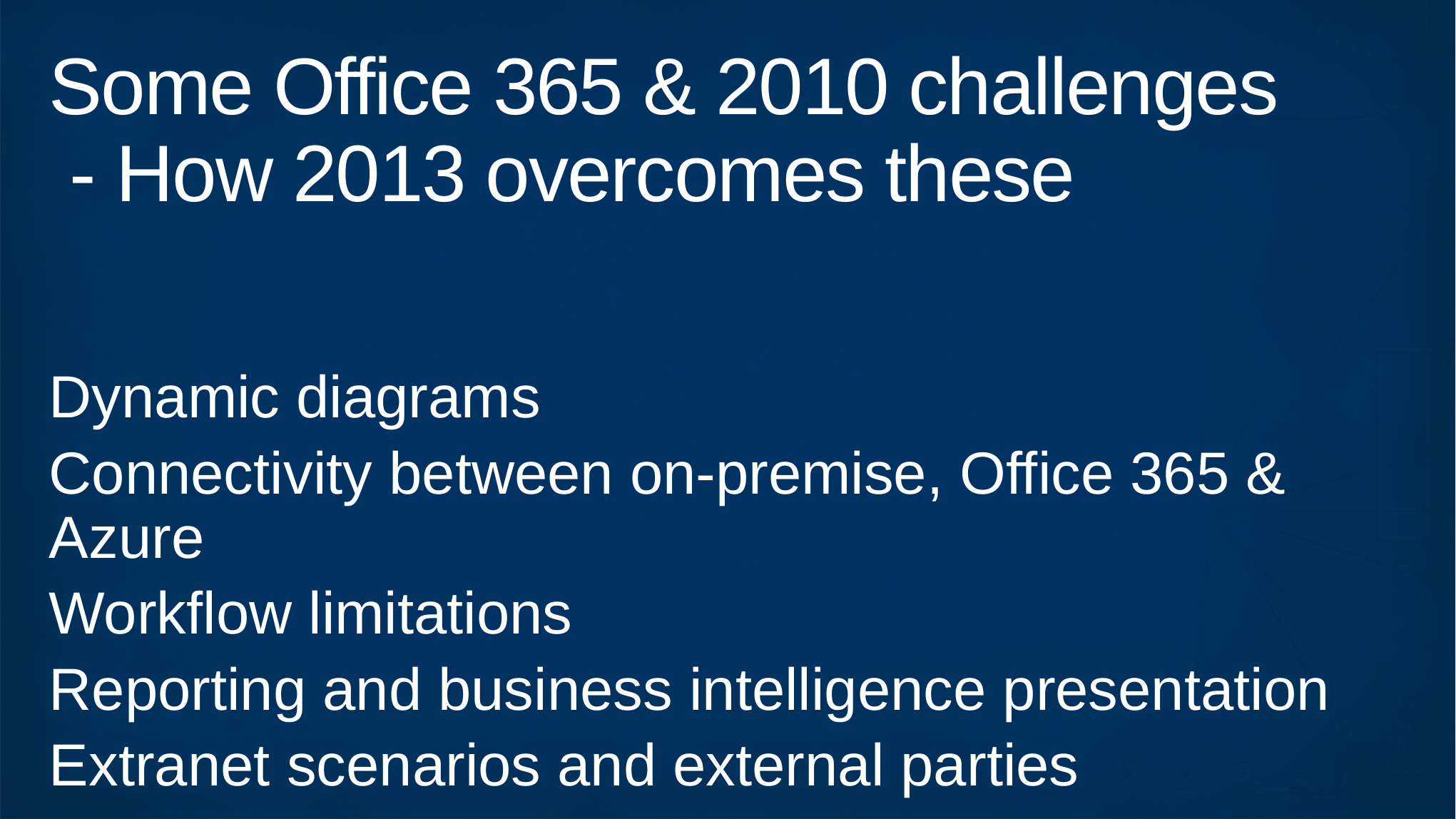

# Some Office 365 & 2010 challenges - How 2013 overcomes these
Dynamic diagrams
Connectivity between on-premise, Office 365 & Azure
Workflow limitations
Reporting and business intelligence presentation
Extranet scenarios and external parties